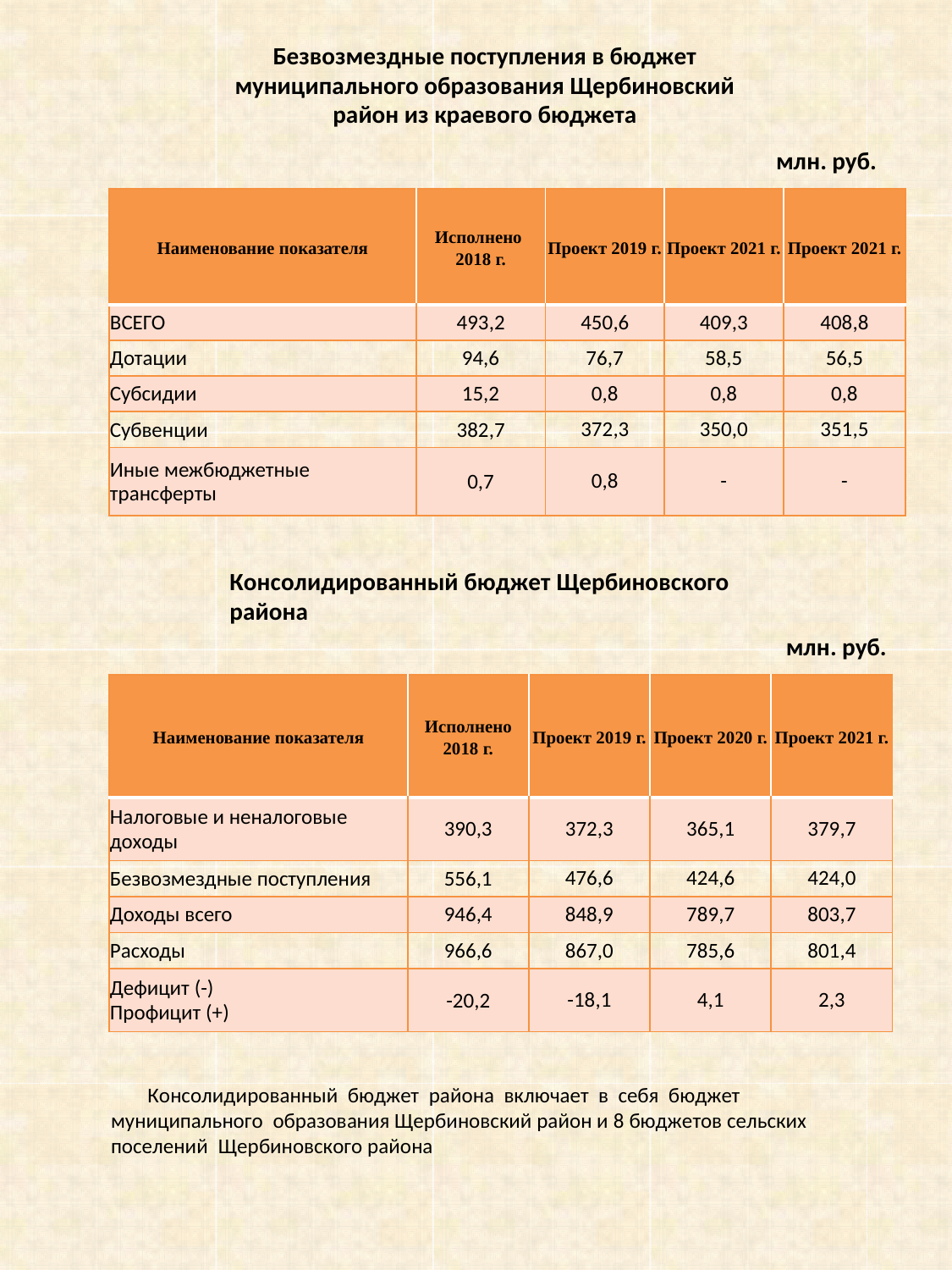

Безвозмездные поступления в бюджет муниципального образования Щербиновский район из краевого бюджета
млн. руб.
| Наименование показателя | Исполнено 2018 г. | Проект 2019 г. | Проект 2021 г. | Проект 2021 г. |
| --- | --- | --- | --- | --- |
| ВСЕГО | 493,2 | 450,6 | 409,3 | 408,8 |
| Дотации | 94,6 | 76,7 | 58,5 | 56,5 |
| Субсидии | 15,2 | 0,8 | 0,8 | 0,8 |
| Субвенции | 382,7 | 372,3 | 350,0 | 351,5 |
| Иные межбюджетные трансферты | 0,7 | 0,8 | - | - |
Консолидированный бюджет Щербиновского района
млн. руб.
| Наименование показателя | Исполнено 2018 г. | Проект 2019 г. | Проект 2020 г. | Проект 2021 г. |
| --- | --- | --- | --- | --- |
| Налоговые и неналоговые доходы | 390,3 | 372,3 | 365,1 | 379,7 |
| Безвозмездные поступления | 556,1 | 476,6 | 424,6 | 424,0 |
| Доходы всего | 946,4 | 848,9 | 789,7 | 803,7 |
| Расходы | 966,6 | 867,0 | 785,6 | 801,4 |
| Дефицит (-) Профицит (+) | -20,2 | -18,1 | 4,1 | 2,3 |
Консолидированный  бюджет  района  включает  в  себя  бюджет  муниципального  образования Щербиновский район и 8 бюджетов сельских поселений  Щербиновского района